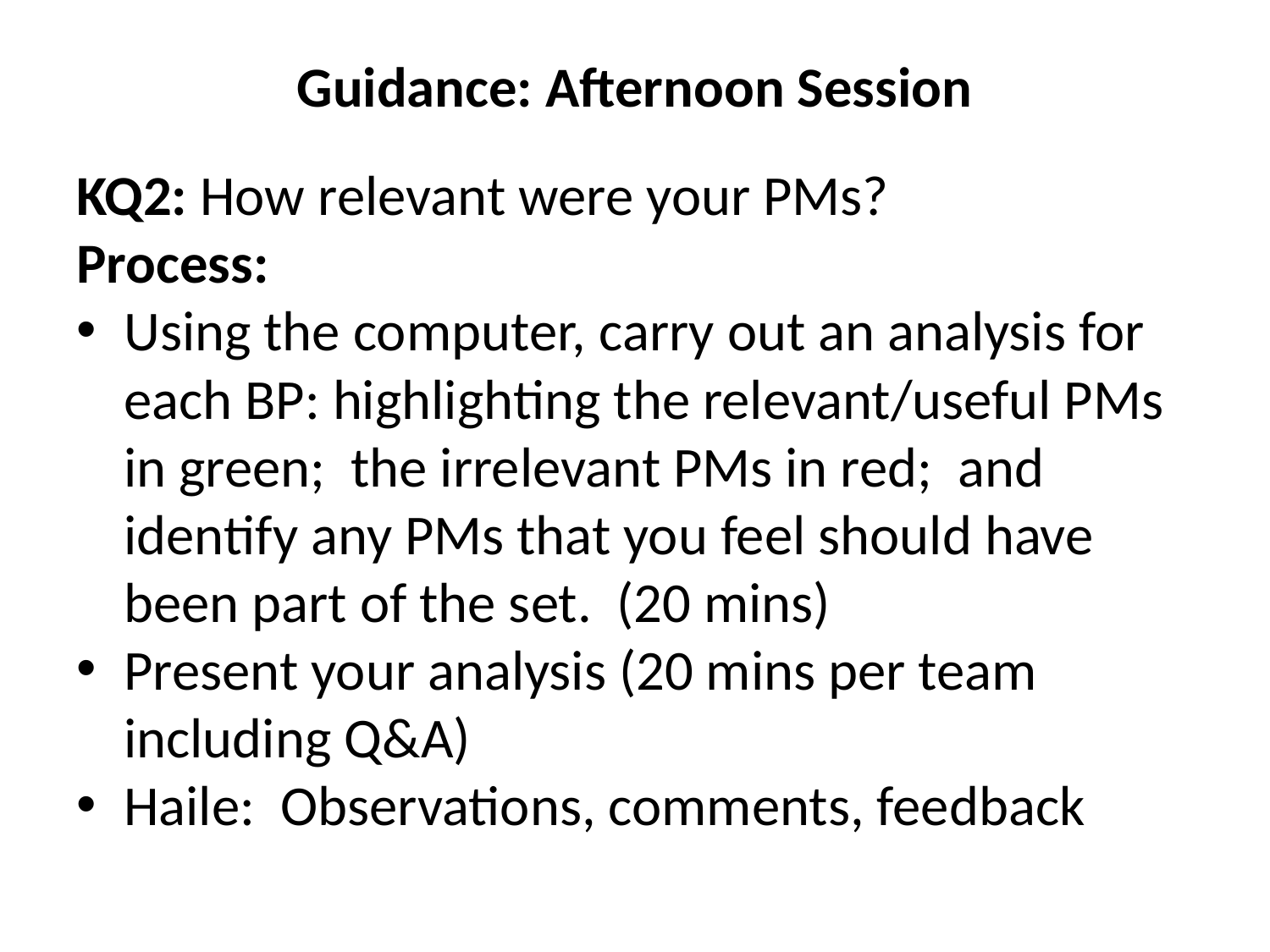

# Guidance: Afternoon Session
KQ2: How relevant were your PMs?
Process:
Using the computer, carry out an analysis for each BP: highlighting the relevant/useful PMs in green;  the irrelevant PMs in red;  and identify any PMs that you feel should have been part of the set.  (20 mins)
Present your analysis (20 mins per team including Q&A)
Haile:  Observations, comments, feedback